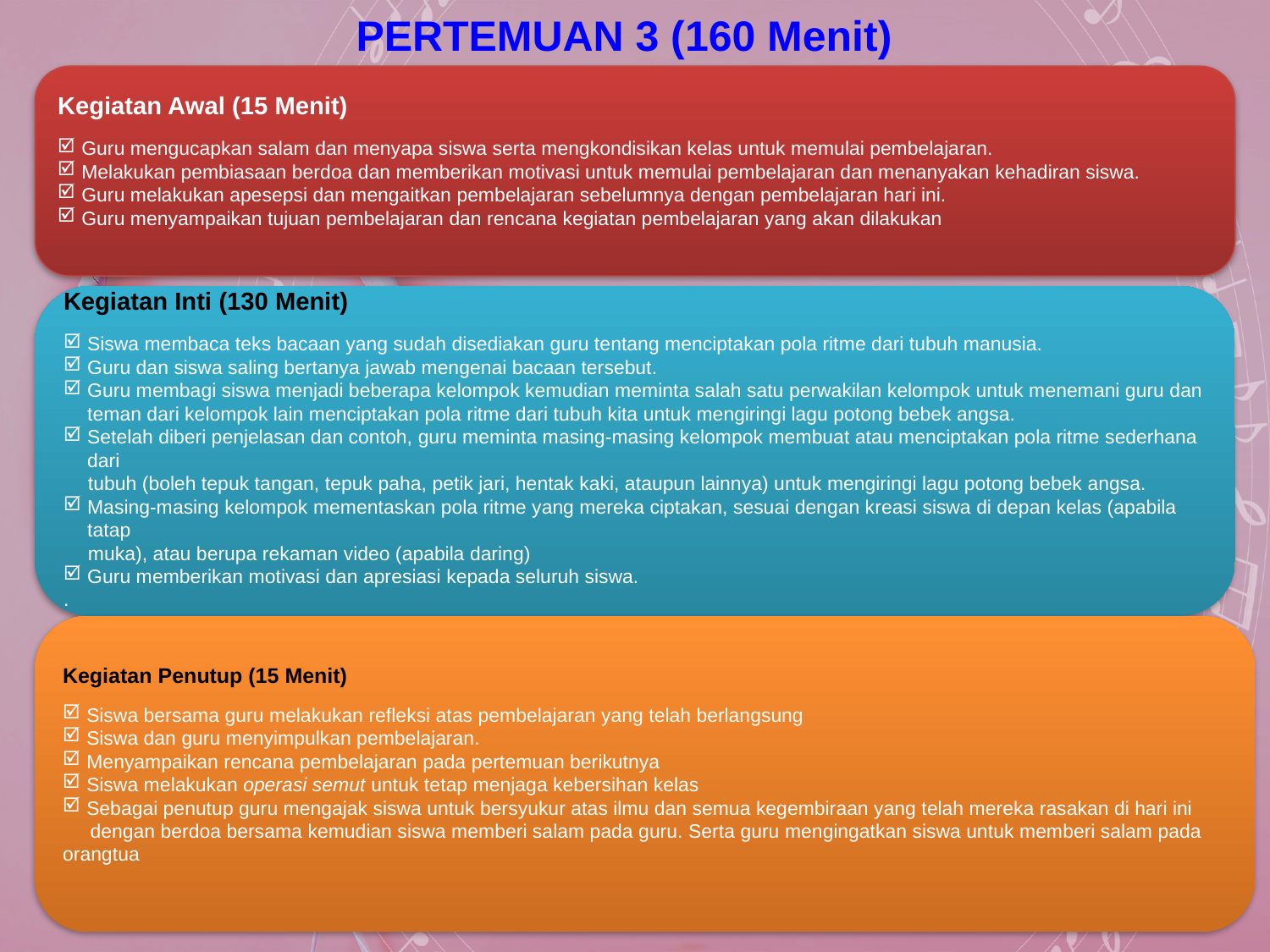

PERTEMUAN 3 (160 Menit)
Kegiatan Awal (15 Menit)

Guru mengucapkan salam dan menyapa siswa serta mengkondisikan kelas untuk memulai pembelajaran.
Melakukan pembiasaan berdoa dan memberikan motivasi untuk memulai pembelajaran dan menanyakan kehadiran siswa.
Guru melakukan apesepsi dan mengaitkan pembelajaran sebelumnya dengan pembelajaran hari ini.
Guru menyampaikan tujuan pembelajaran dan rencana kegiatan pembelajaran yang akan dilakukan

Kegiatan Inti (130 Menit)

Siswa membaca teks bacaan yang sudah disediakan guru tentang menciptakan pola ritme dari tubuh manusia.
Guru dan siswa saling bertanya jawab mengenai bacaan tersebut.
Guru membagi siswa menjadi beberapa kelompok kemudian meminta salah satu perwakilan kelompok untuk menemani guru dan teman dari kelompok lain menciptakan pola ritme dari tubuh kita untuk mengiringi lagu potong bebek angsa.
Setelah diberi penjelasan dan contoh, guru meminta masing-masing kelompok membuat atau menciptakan pola ritme sederhana dari
tubuh (boleh tepuk tangan, tepuk paha, petik jari, hentak kaki, ataupun lainnya) untuk mengiringi lagu potong bebek angsa.
Masing-masing kelompok mementaskan pola ritme yang mereka ciptakan, sesuai dengan kreasi siswa di depan kelas (apabila tatap
muka), atau berupa rekaman video (apabila daring)
Guru memberikan motivasi dan apresiasi kepada seluruh siswa.
.

Kegiatan Penutup (15 Menit)

Siswa bersama guru melakukan refleksi atas pembelajaran yang telah berlangsung
Siswa dan guru menyimpulkan pembelajaran.
Menyampaikan rencana pembelajaran pada pertemuan berikutnya
Siswa melakukan operasi semut untuk tetap menjaga kebersihan kelas
Sebagai penutup guru mengajak siswa untuk bersyukur atas ilmu dan semua kegembiraan yang telah mereka rasakan di hari ini
     dengan berdoa bersama kemudian siswa memberi salam pada guru. Serta guru mengingatkan siswa untuk memberi salam pada orangtua